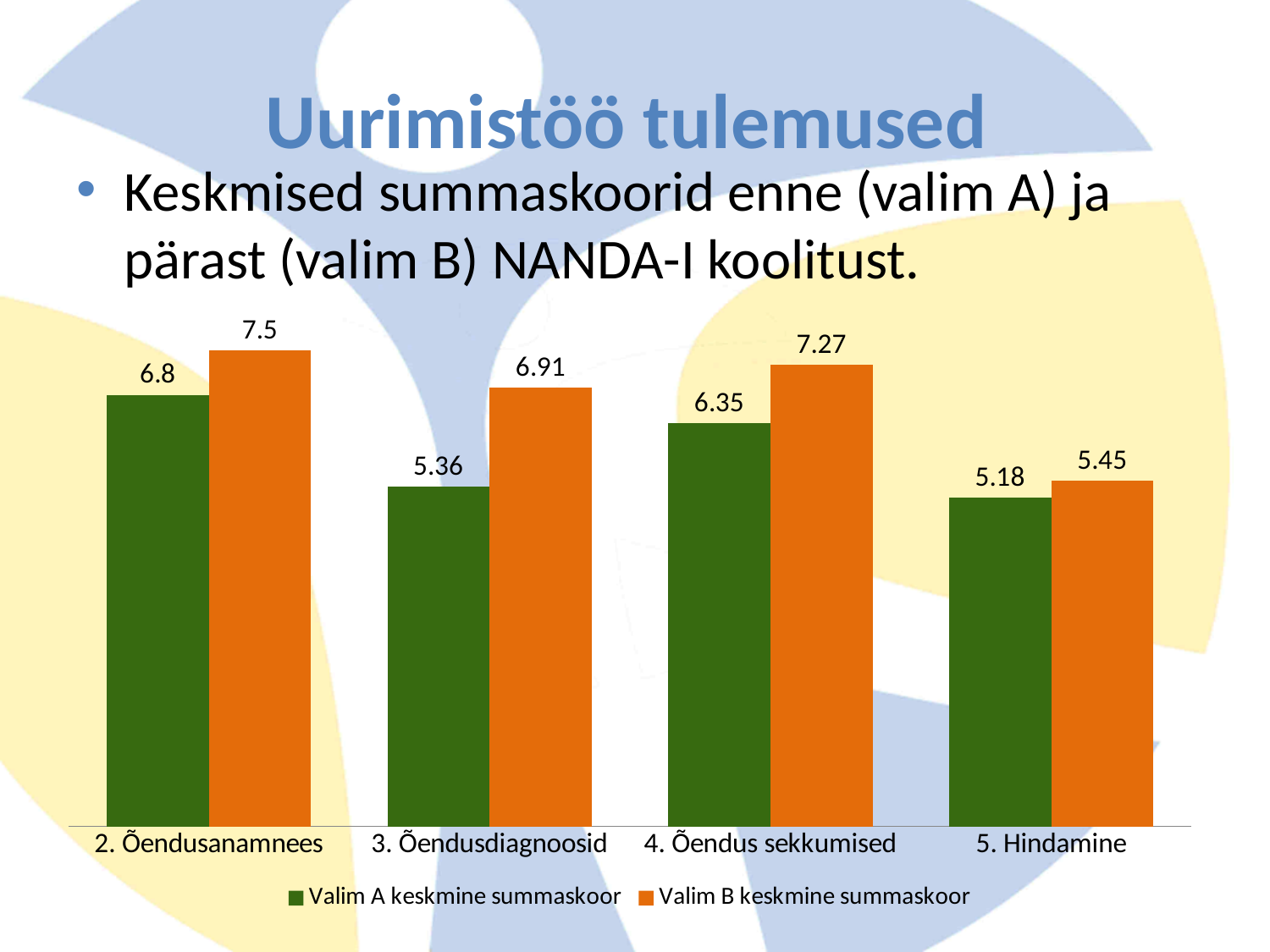

# Uurimistöö tulemused
Keskmised summaskoorid enne (valim A) ja pärast (valim B) NANDA-I koolitust.

[unsupported chart]